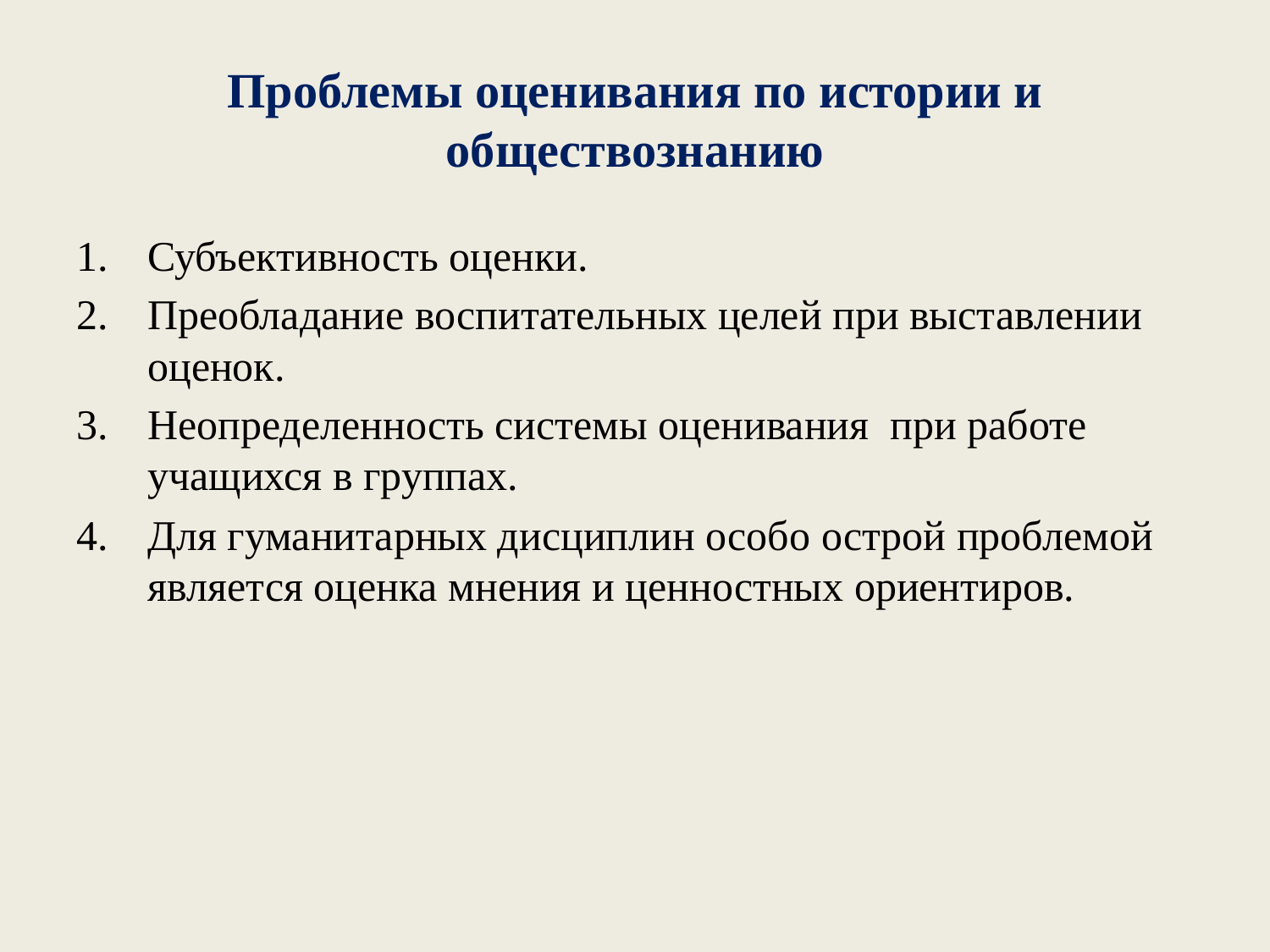

# Проблемы оценивания по истории и обществознанию
Субъективность оценки.
Преобладание воспитательных целей при выставлении оценок.
Неопределенность системы оценивания  при работе учащихся в группах.
Для гуманитарных дисциплин особо острой проблемой является оценка мнения и ценностных ориентиров.